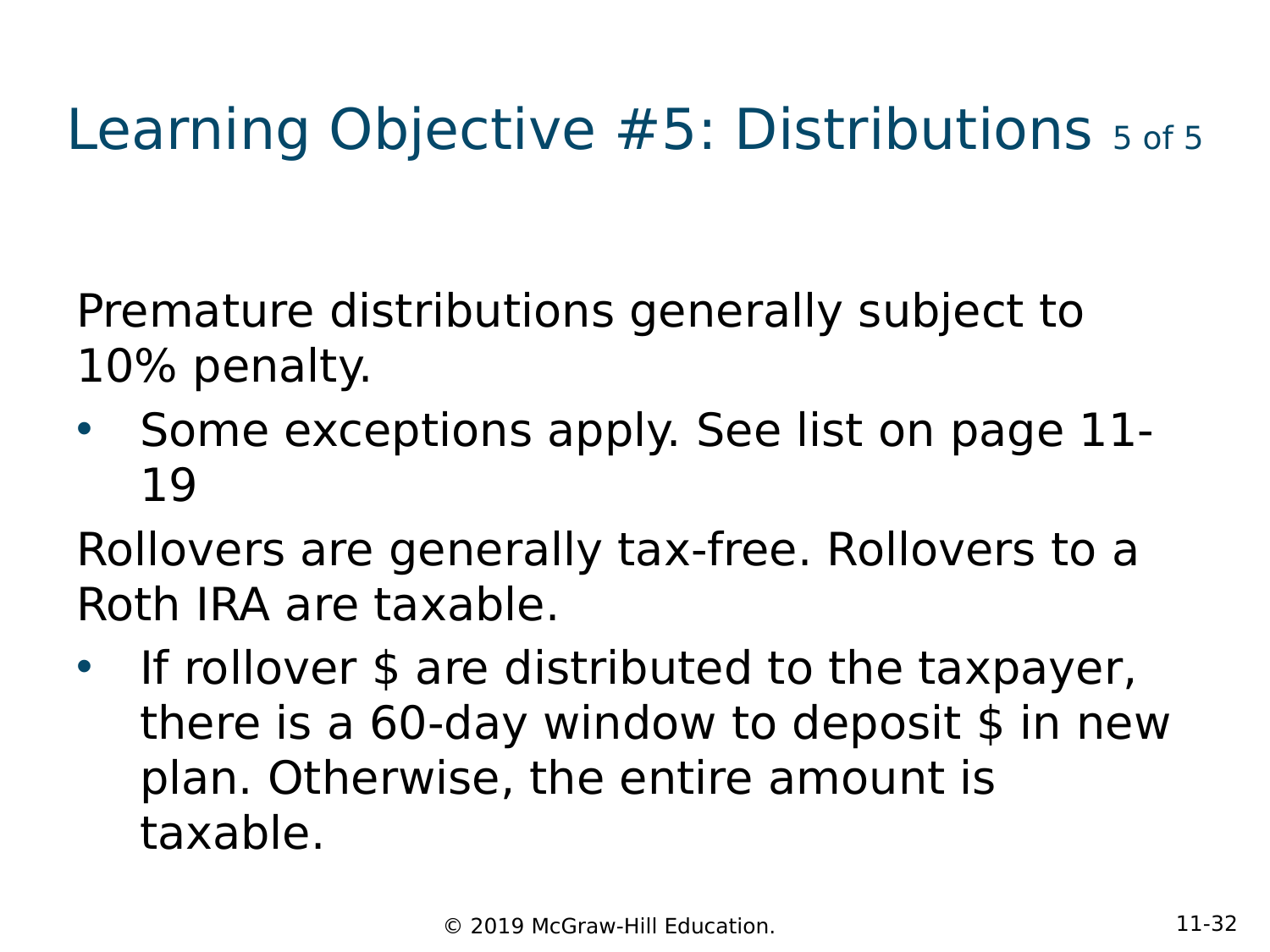

# Learning Objective #5: Distributions 5 of 5
Premature distributions generally subject to 10% penalty.
Some exceptions apply. See list on page 11-19
Rollovers are generally tax-free. Rollovers to a Roth IRA are taxable.
If rollover $ are distributed to the taxpayer, there is a 60-day window to deposit $ in new plan. Otherwise, the entire amount is taxable.